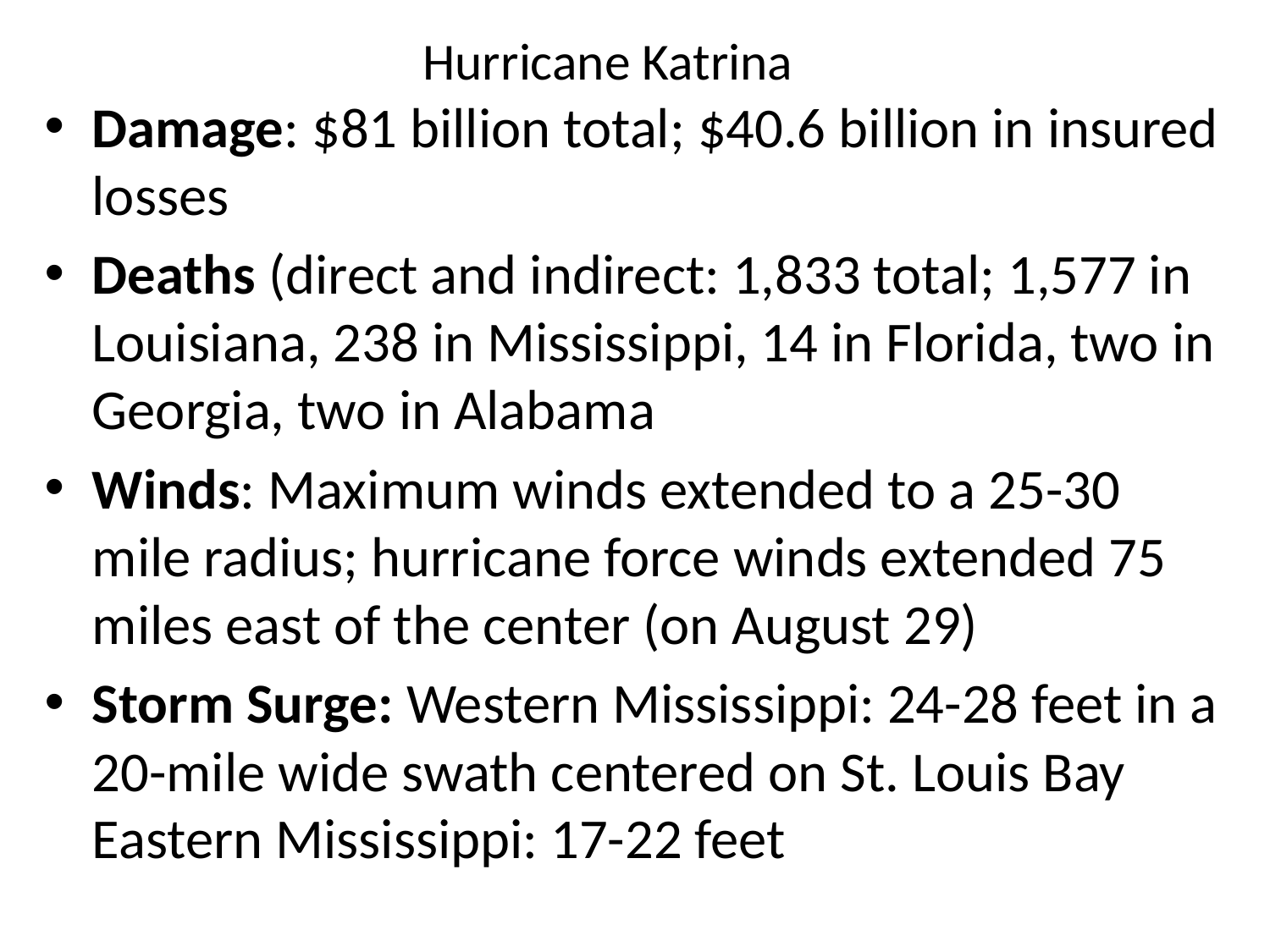

# Hurricane Katrina
Damage: $81 billion total; $40.6 billion in insured losses
Deaths (direct and indirect: 1,833 total; 1,577 in Louisiana, 238 in Mississippi, 14 in Florida, two in Georgia, two in Alabama
Winds: Maximum winds extended to a 25-30 mile radius; hurricane force winds extended 75 miles east of the center (on August 29)
Storm Surge: Western Mississippi: 24-28 feet in a 20-mile wide swath centered on St. Louis Bay Eastern Mississippi: 17-22 feet